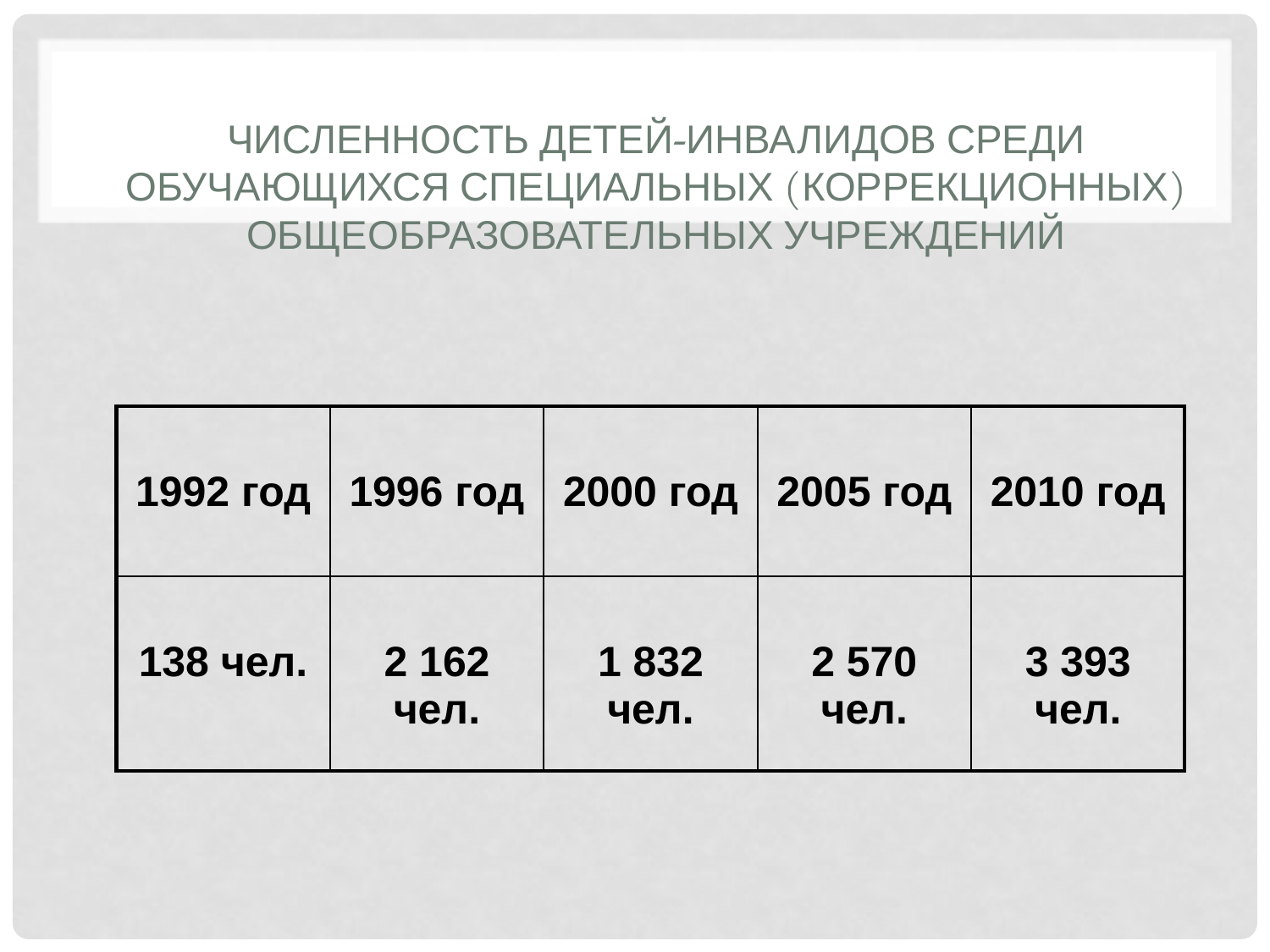

# Численность детей-инвалидов среди обучающихся специальных (коррекционных) общеобразовательных учреждений
| 1992 год | 1996 год | 2000 год | 2005 год | 2010 год |
| --- | --- | --- | --- | --- |
| 138 чел. | 2 162 чел. | 1 832 чел. | 2 570 чел. | 3 393 чел. |